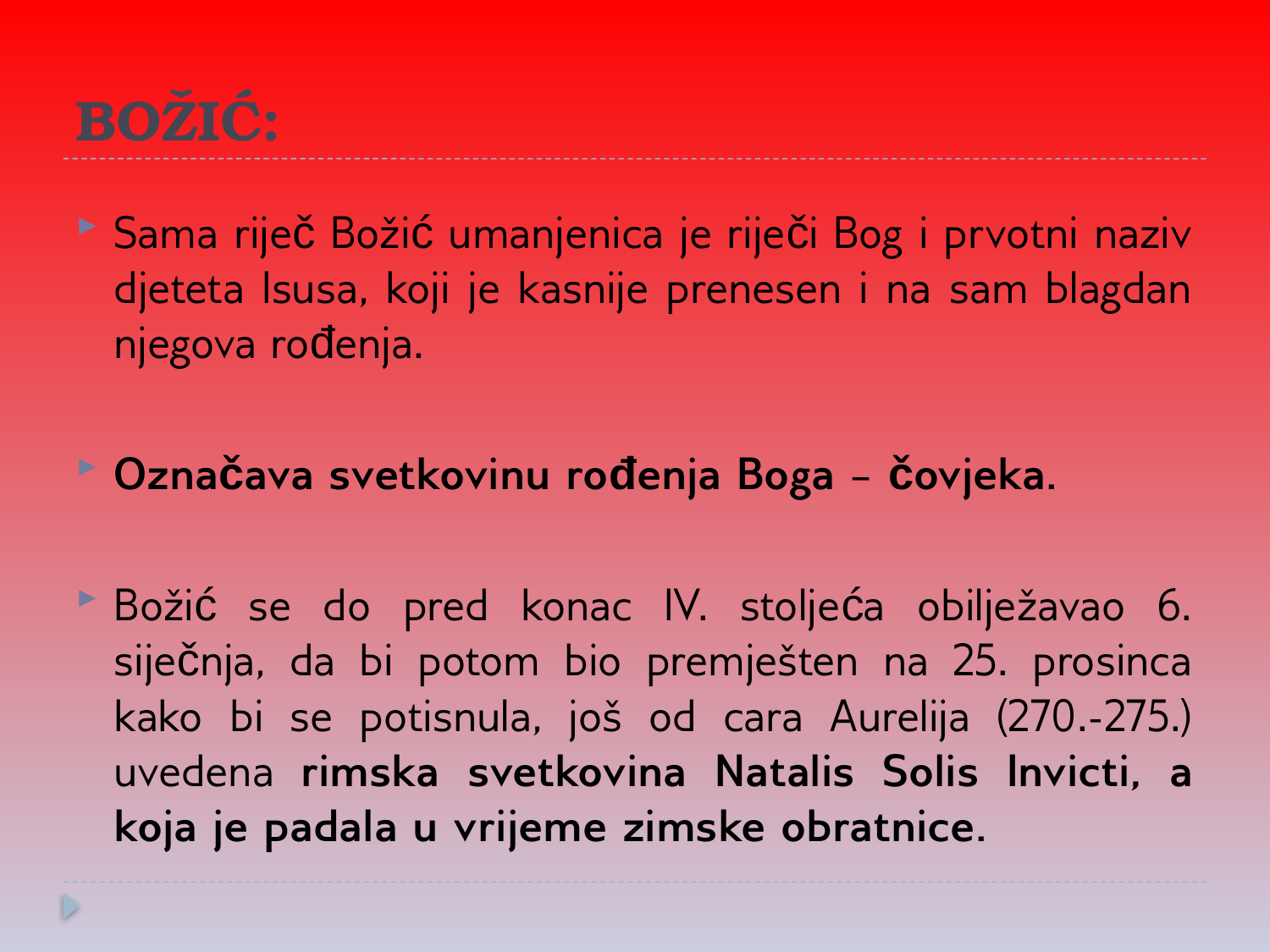

# BOŽIĆ:
Sama riječ Božić umanjenica je riječi Bog i prvotni naziv djeteta Isusa, koji je kasnije prenesen i na sam blagdan njegova rođenja.

Označava svetkovinu rođenja Boga – čovjeka.

Božić se do pred konac IV. stoljeća obilježavao 6. siječnja, da bi potom bio premješten na 25. prosinca kako bi se potisnula, još od cara Aurelija (270.-275.) uvedena rimska svetkovina Natalis Solis Invicti, a koja je padala u vrijeme zimske obratnice.